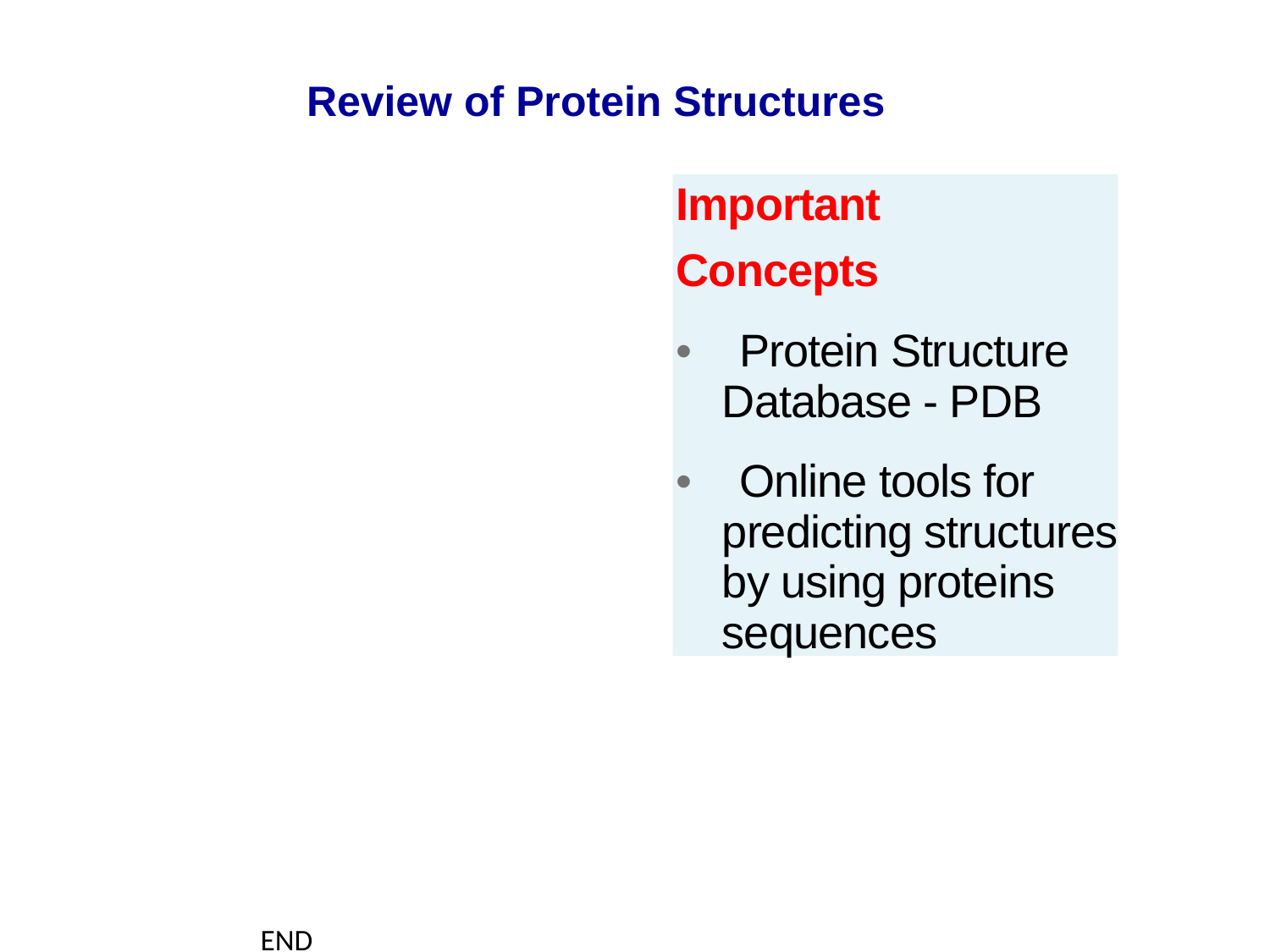

Review of Protein Structures
Important
Concepts
•    Protein Structure Database - PDB
•    Online tools for predicting structures by using proteins sequences
END